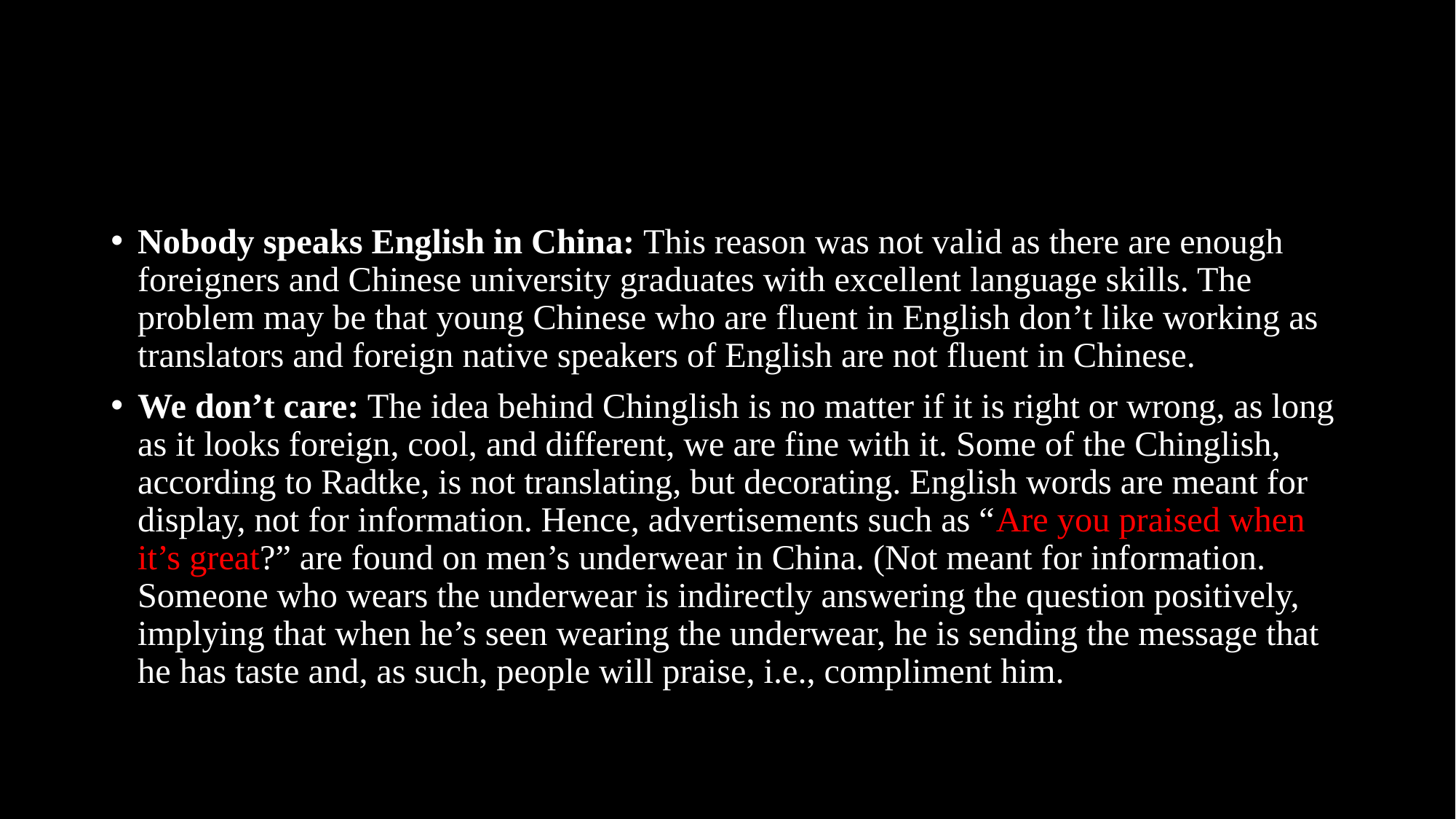

#
Nobody speaks English in China: This reason was not valid as there are enough foreigners and Chinese university graduates with excellent language skills. The problem may be that young Chinese who are fluent in English don’t like working as translators and foreign native speakers of English are not fluent in Chinese.
We don’t care: The idea behind Chinglish is no matter if it is right or wrong, as long as it looks foreign, cool, and different, we are fine with it. Some of the Chinglish, according to Radtke, is not translating, but decorating. English words are meant for display, not for information. Hence, advertisements such as “Are you praised when it’s great?” are found on men’s underwear in China. (Not meant for information. Someone who wears the underwear is indirectly answering the question positively, implying that when he’s seen wearing the underwear, he is sending the message that he has taste and, as such, people will praise, i.e., compliment him.